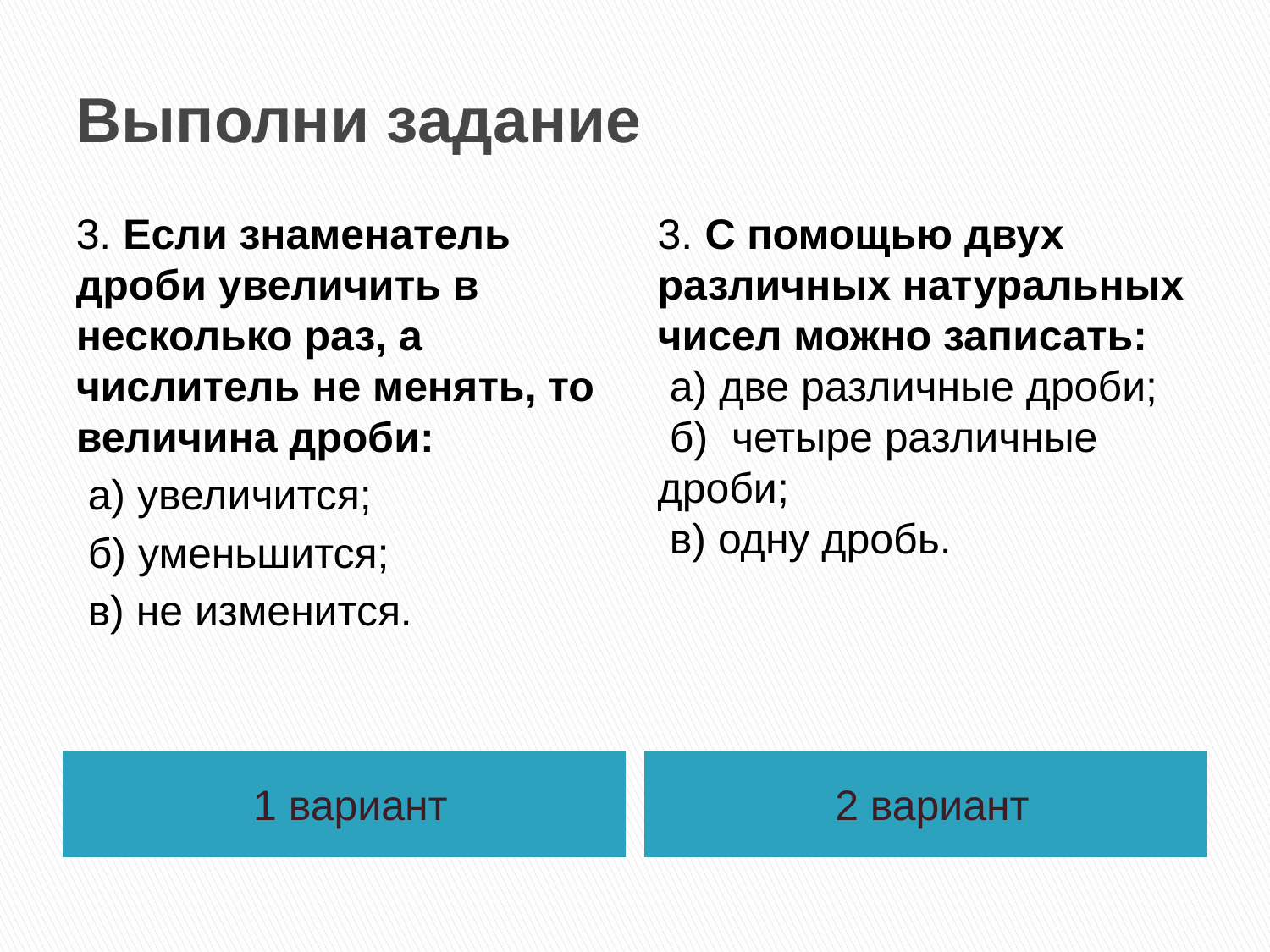

# Выполни задание
3. Если знаменатель дроби увеличить в несколько раз, а числитель не менять, то величина дроби:
 а) увеличится;
 б) уменьшится;
 в) не изменится.
3. С помощью двух различных натуральных чисел можно записать:
 а) две различные дроби;
 б)  четыре различные дроби;
 в) одну дробь.
1 вариант
2 вариант